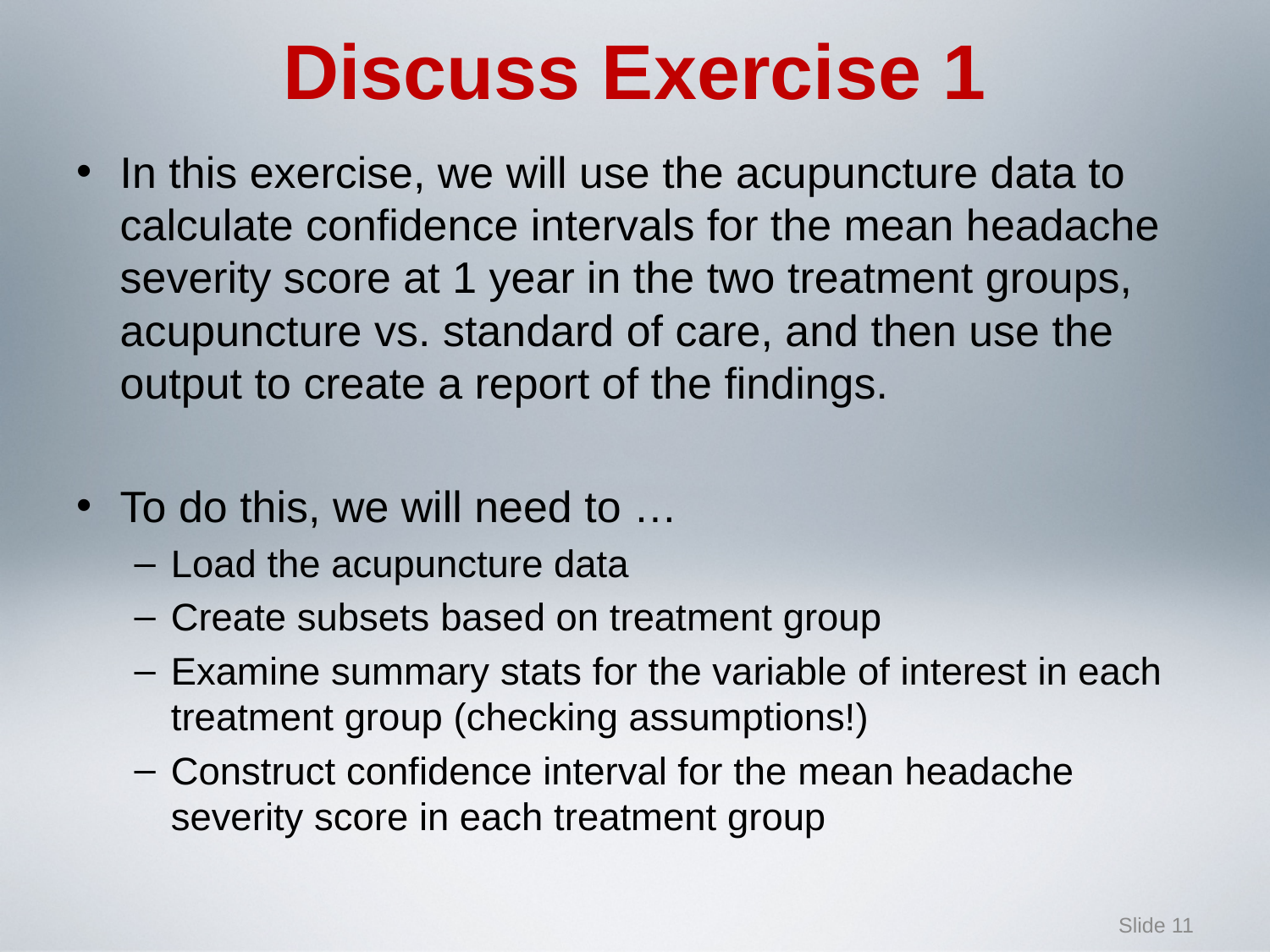

# Discuss Exercise 1
In this exercise, we will use the acupuncture data to calculate confidence intervals for the mean headache severity score at 1 year in the two treatment groups, acupuncture vs. standard of care, and then use the output to create a report of the findings.

To do this, we will need to …
Load the acupuncture data
Create subsets based on treatment group
Examine summary stats for the variable of interest in each treatment group (checking assumptions!)
Construct confidence interval for the mean headache severity score in each treatment group

Slide 11